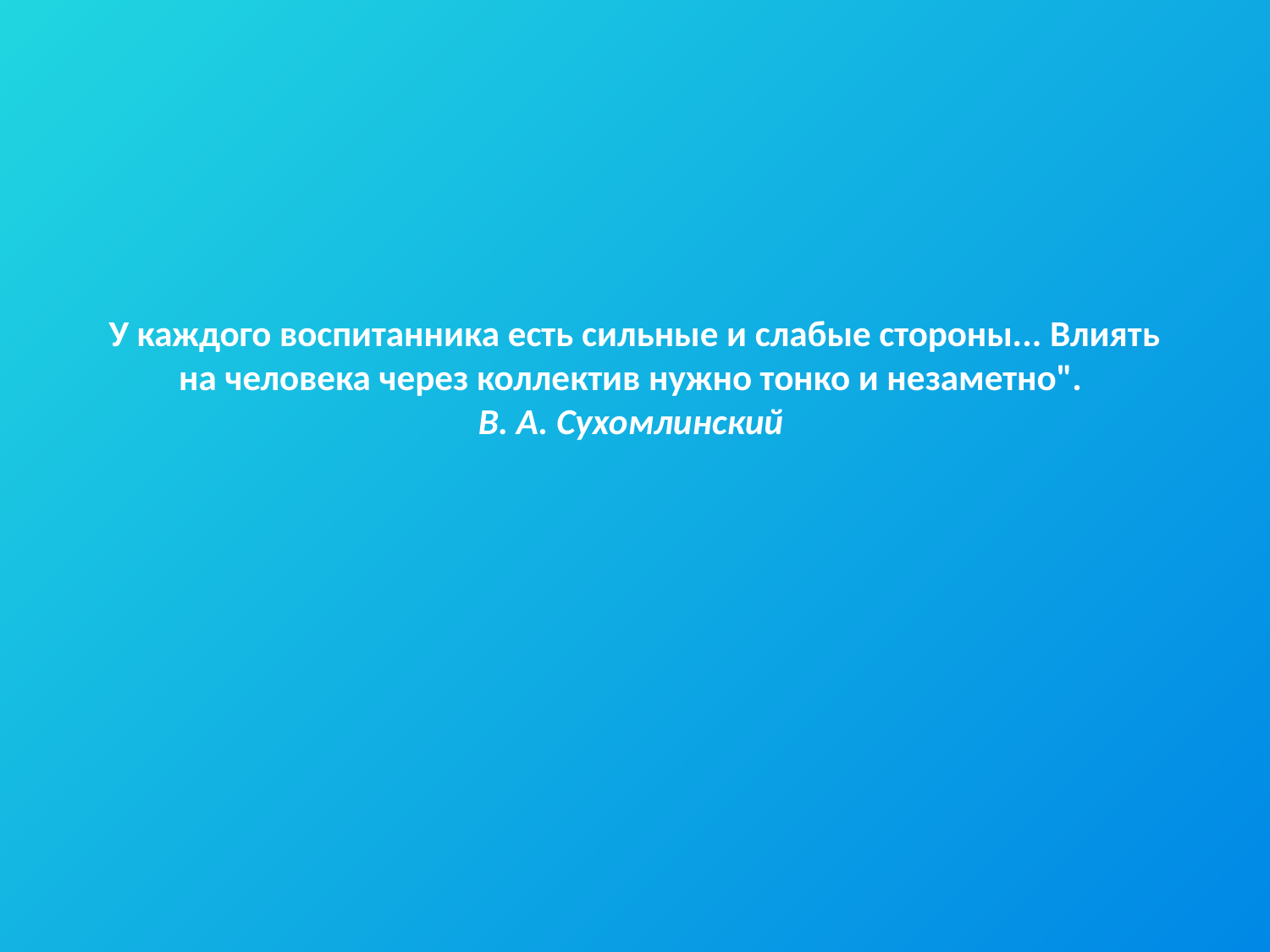

# У каждого воспитанника есть сильные и слабые стороны... Влиять на человека через коллектив нужно тонко и незаметно". В. А. Сухомлинский